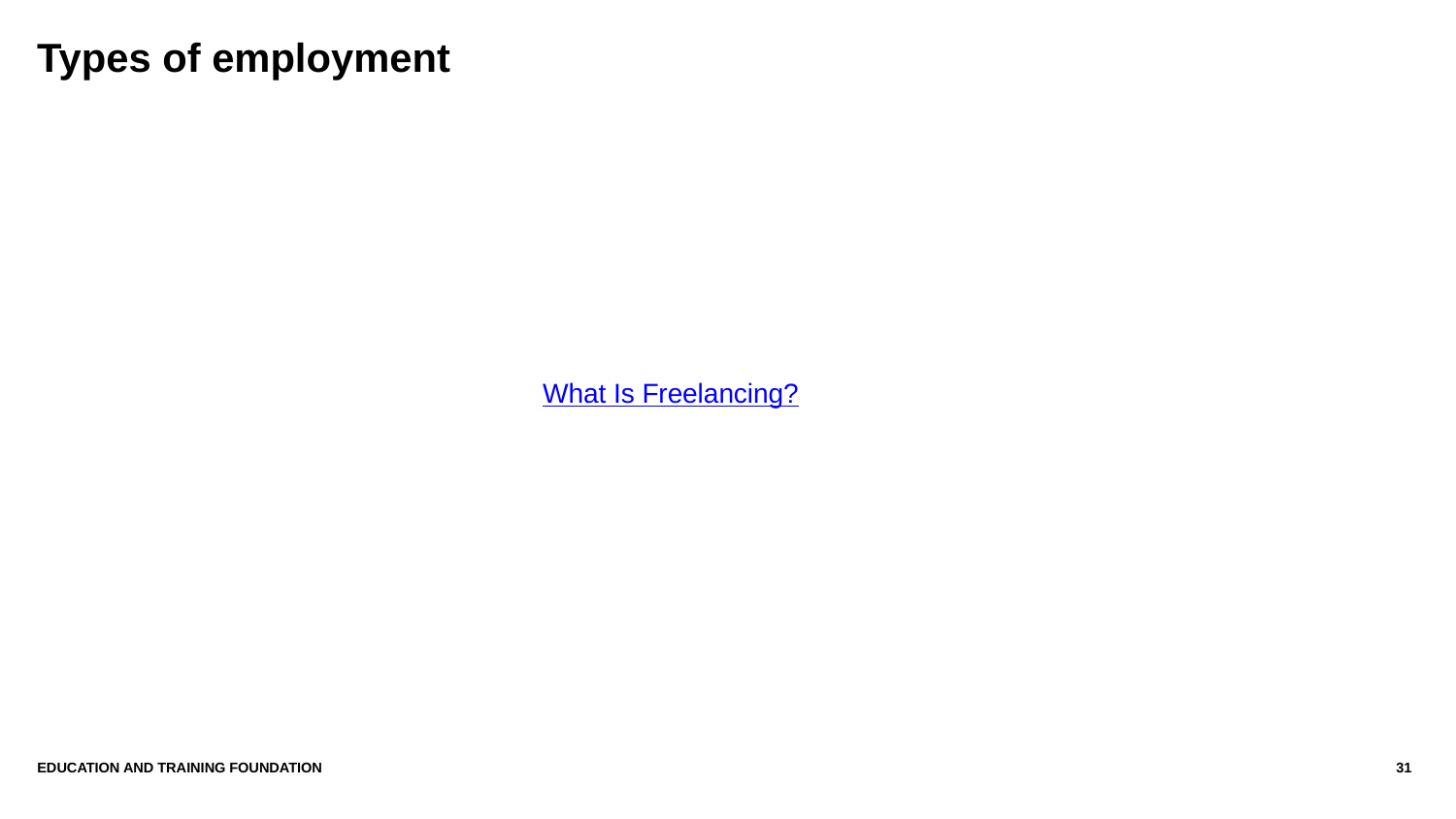

# Types of employment
What Is Freelancing?
Education and Training Foundation
31